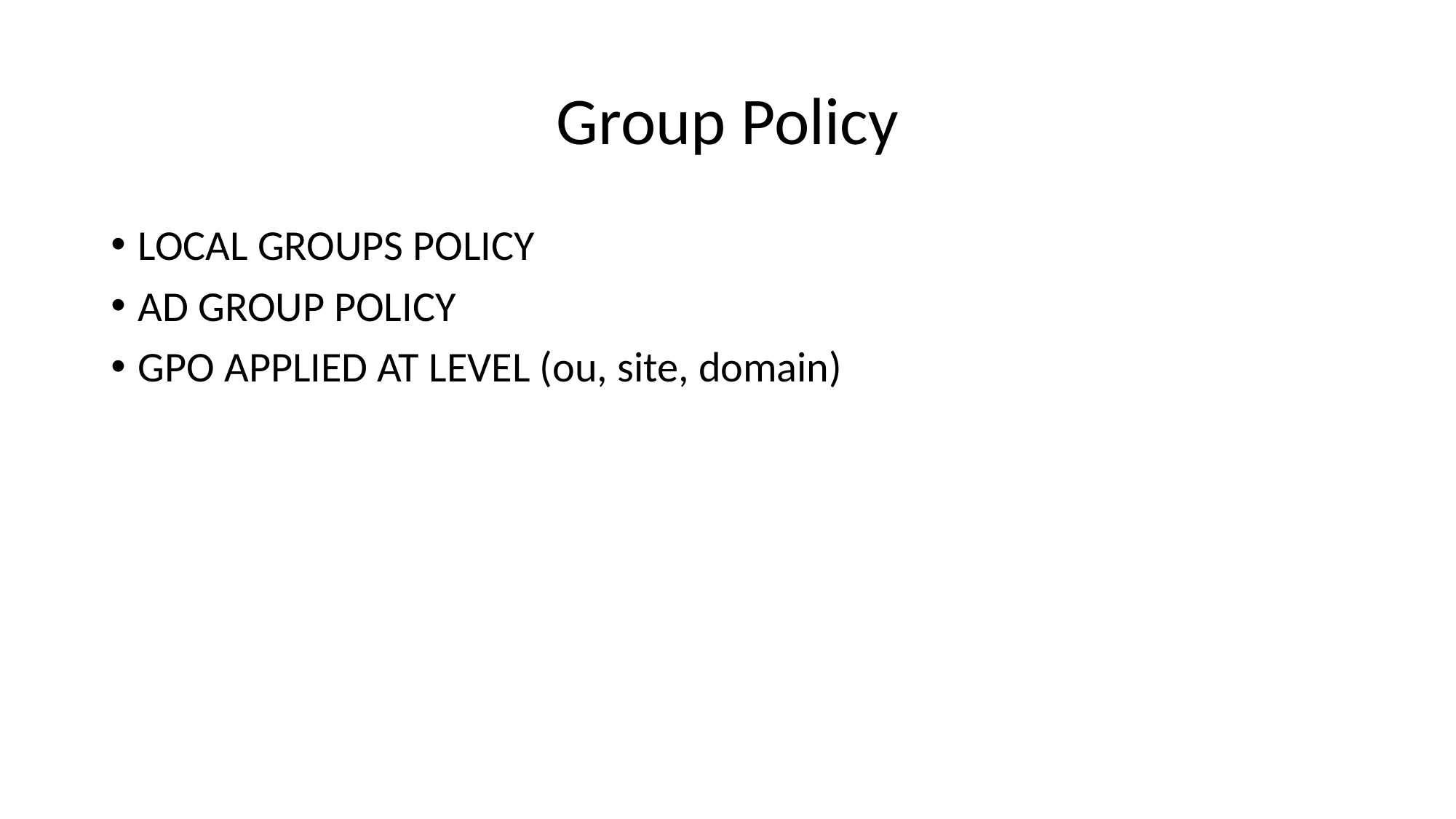

# Group Policy
LOCAL GROUPS POLICY
AD GROUP POLICY
GPO APPLIED AT LEVEL (ou, site, domain)